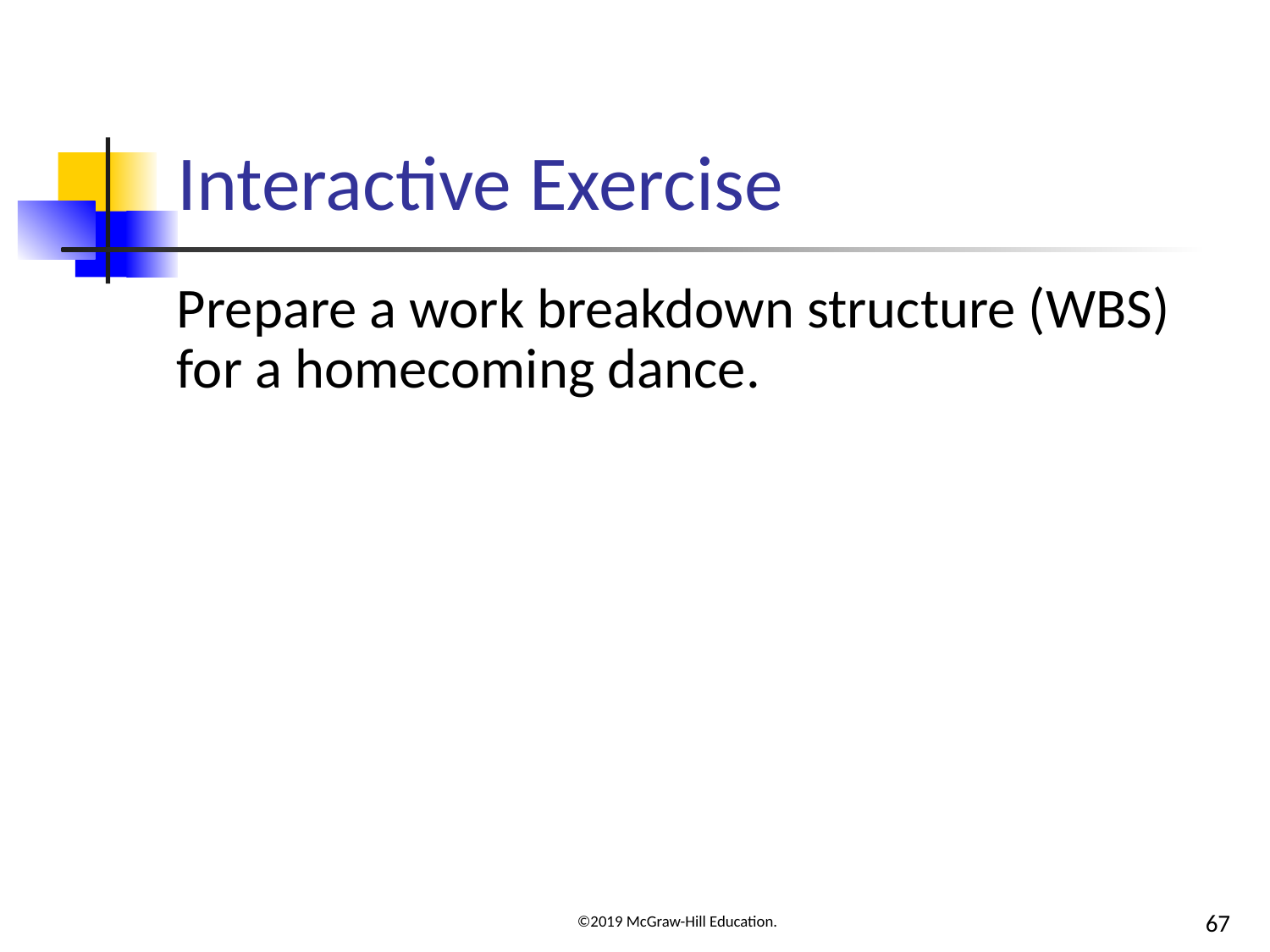

# Interactive Exercise
Prepare a work breakdown structure (WBS) for a homecoming dance.